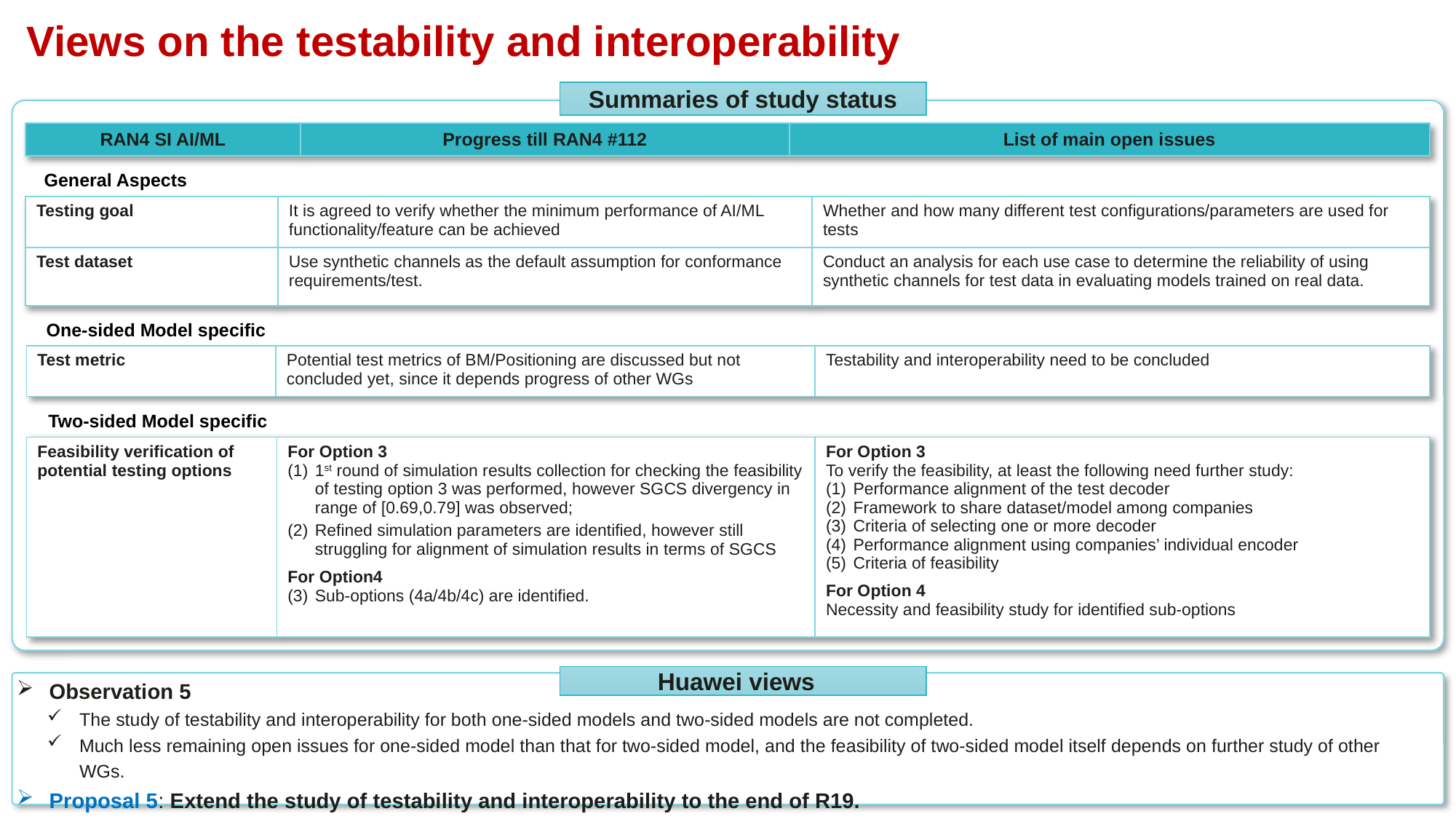

Views on the testability and interoperability
Summaries of study status

| RAN4 SI AI/ML | Progress till RAN4 #112 | List of main open issues |
| --- | --- | --- |
General Aspects
| Testing goal | It is agreed to verify whether the minimum performance of AI/ML functionality/feature can be achieved | Whether and how many different test configurations/parameters are used for tests |
| --- | --- | --- |
| Test dataset | Use synthetic channels as the default assumption for conformance requirements/test. | Conduct an analysis for each use case to determine the reliability of using synthetic channels for test data in evaluating models trained on real data. |
One-sided Model specific
| Test metric | Potential test metrics of BM/Positioning are discussed but not concluded yet, since it depends progress of other WGs | Testability and interoperability need to be concluded |
| --- | --- | --- |
Two-sided Model specific
| Feasibility verification of potential testing options | For Option 3 1st round of simulation results collection for checking the feasibility of testing option 3 was performed, however SGCS divergency in range of [0.69,0.79] was observed; Refined simulation parameters are identified, however still struggling for alignment of simulation results in terms of SGCS For Option4 Sub-options (4a/4b/4c) are identified. | For Option 3 To verify the feasibility, at least the following need further study: Performance alignment of the test decoder Framework to share dataset/model among companies Criteria of selecting one or more decoder Performance alignment using companies’ individual encoder Criteria of feasibility For Option 4 Necessity and feasibility study for identified sub-options |
| --- | --- | --- |
Huawei views
Observation 5
The study of testability and interoperability for both one-sided models and two-sided models are not completed.
Much less remaining open issues for one-sided model than that for two-sided model, and the feasibility of two-sided model itself depends on further study of other WGs.
Proposal 5: Extend the study of testability and interoperability to the end of R19.